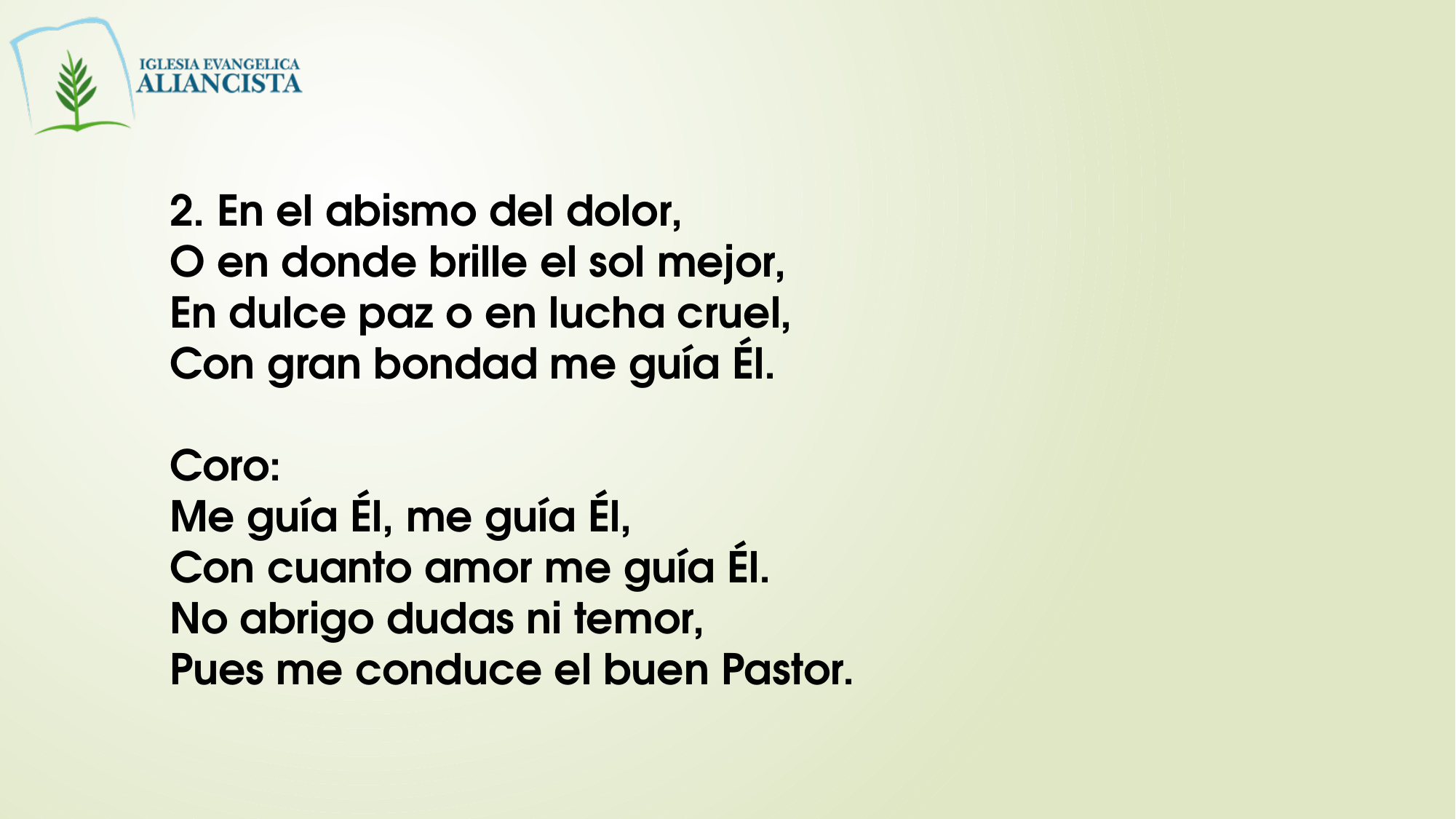

2. En el abismo del dolor,
O en donde brille el sol mejor,
En dulce paz o en lucha cruel,
Con gran bondad me guía Él.

Coro:
Me guía Él, me guía Él,
Con cuanto amor me guía Él.
No abrigo dudas ni temor,
Pues me conduce el buen Pastor.